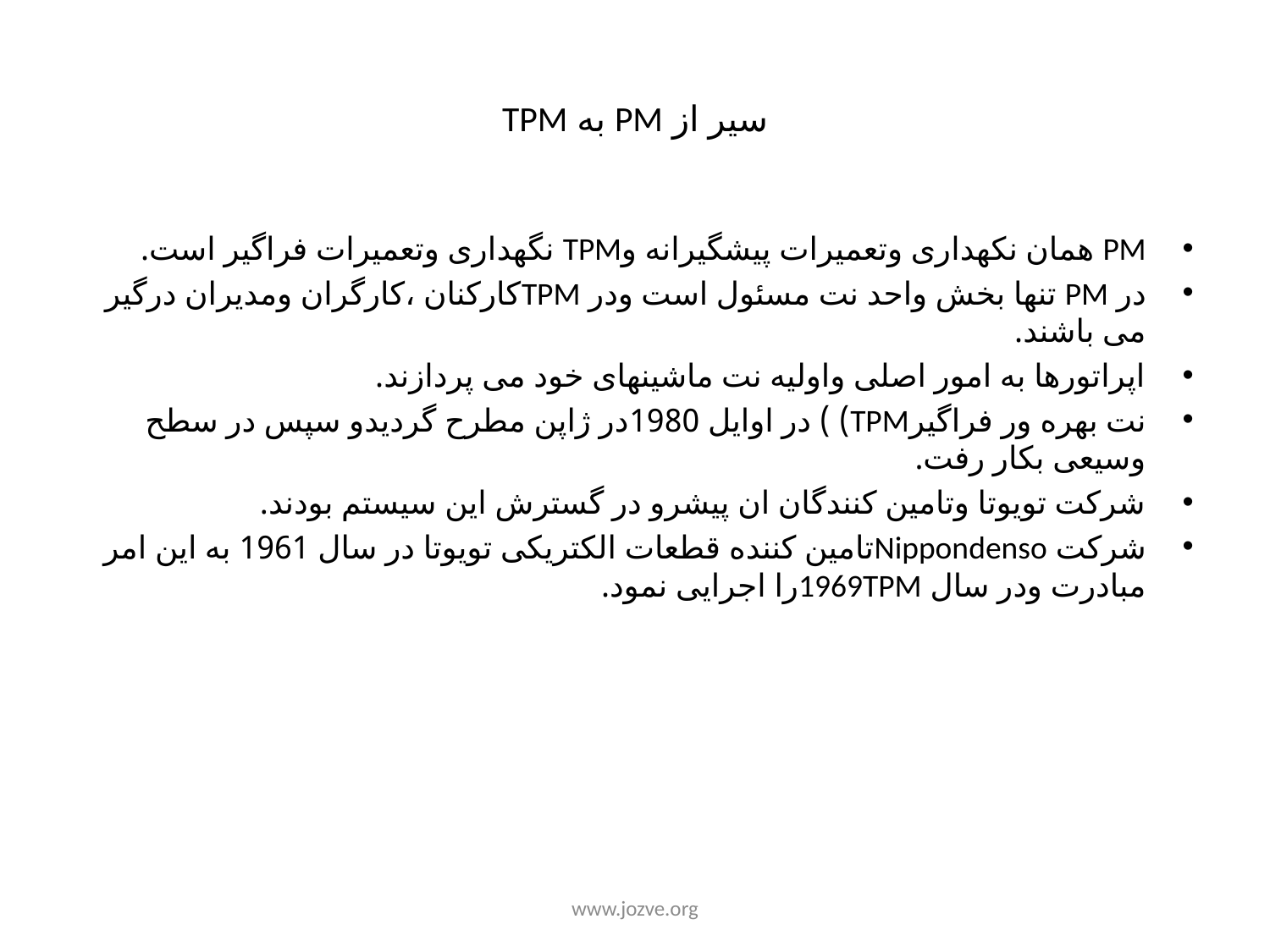

# سیر از PM به TPM
PM همان نکهداری وتعمیرات پیشگیرانه وTPM نگهداری وتعمیرات فراگیر است.
در PM تنها بخش واحد نت مسئول است ودر TPMکارکنان ،کارگران ومدیران درگیر می باشند.
اپراتورها به امور اصلی واولیه نت ماشینهای خود می پردازند.
نت بهره ور فراگیرTPM) ) در اوایل 1980در ژاپن مطرح گردیدو سپس در سطح وسیعی بکار رفت.
شرکت تویوتا وتامین کنندگان ان پیشرو در گسترش این سیستم بودند.
شرکت Nippondensoتامین کننده قطعات الکتریکی تویوتا در سال 1961 به این امر مبادرت ودر سال 1969TPMرا اجرایی نمود.
www.jozve.org